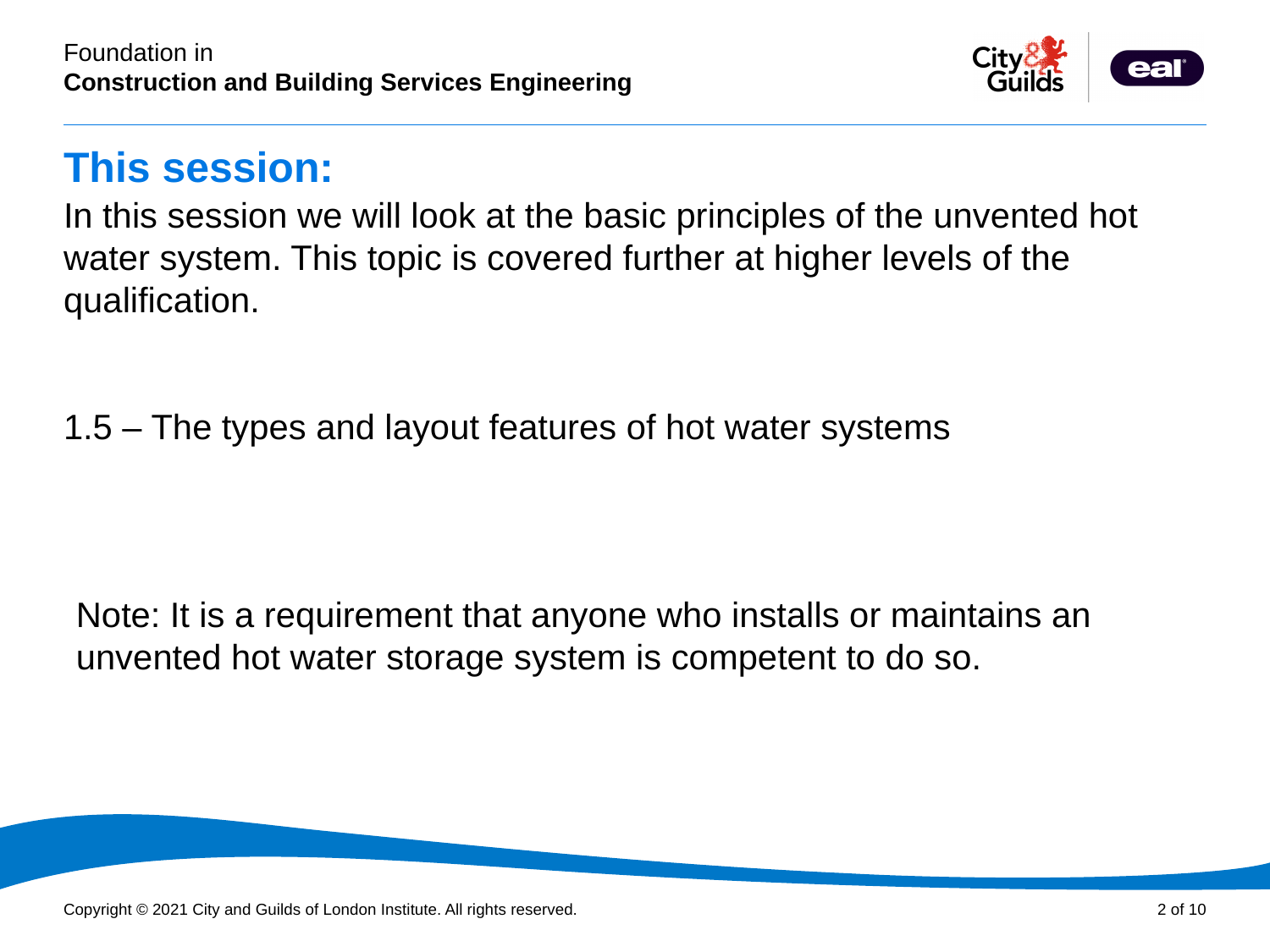

# This session:
In this session we will look at the basic principles of the unvented hot water system. This topic is covered further at higher levels of the qualification.

1.5 – The types and layout features of hot water systems

Note: It is a requirement that anyone who installs or maintains an unvented hot water storage system is competent to do so.